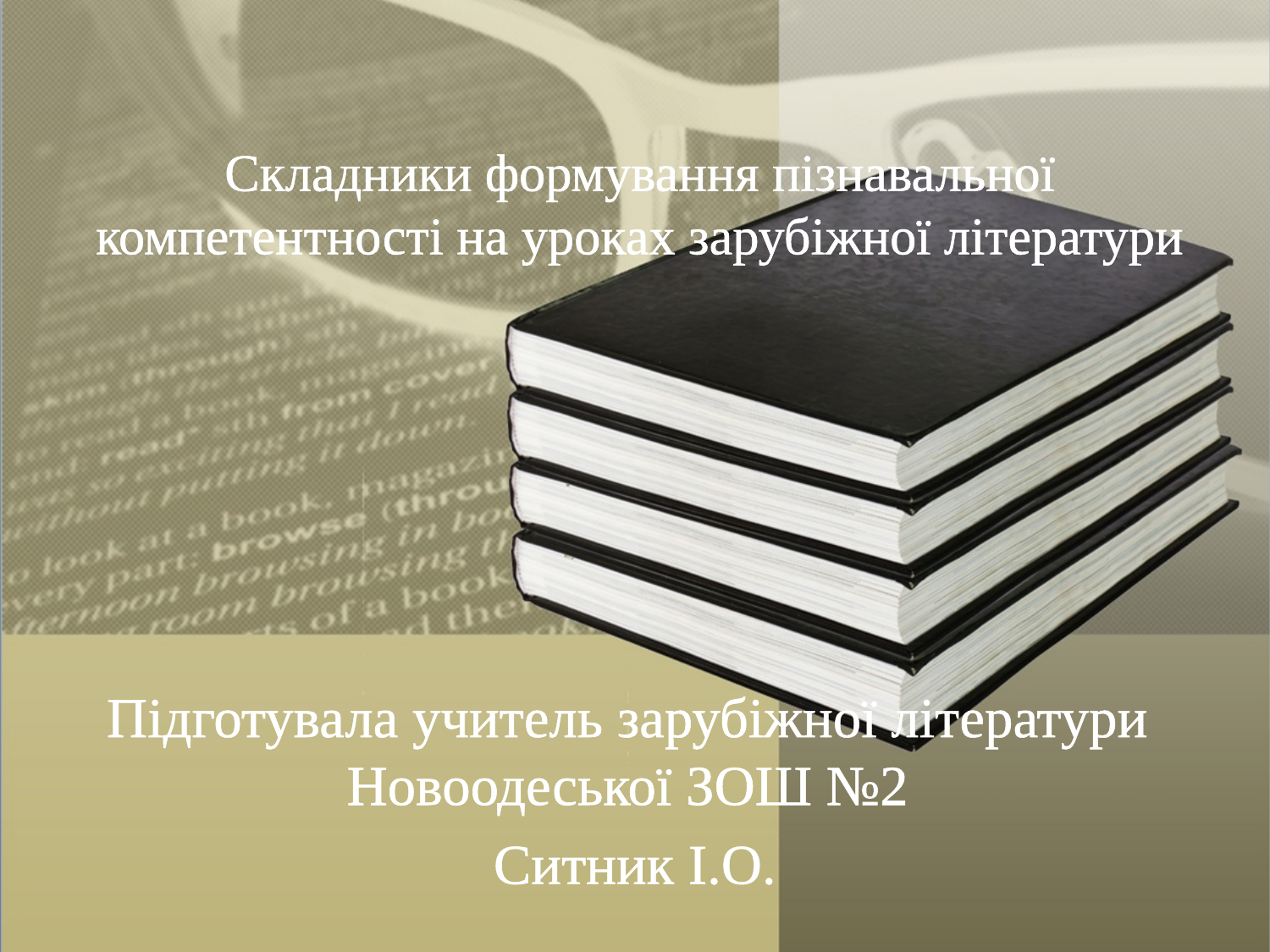

# Складники формування пізнавальної компетентності на уроках зарубіжної літератури
Підготувала учитель зарубіжної літератури  Новоодеської ЗОШ №2
Ситник І.О.